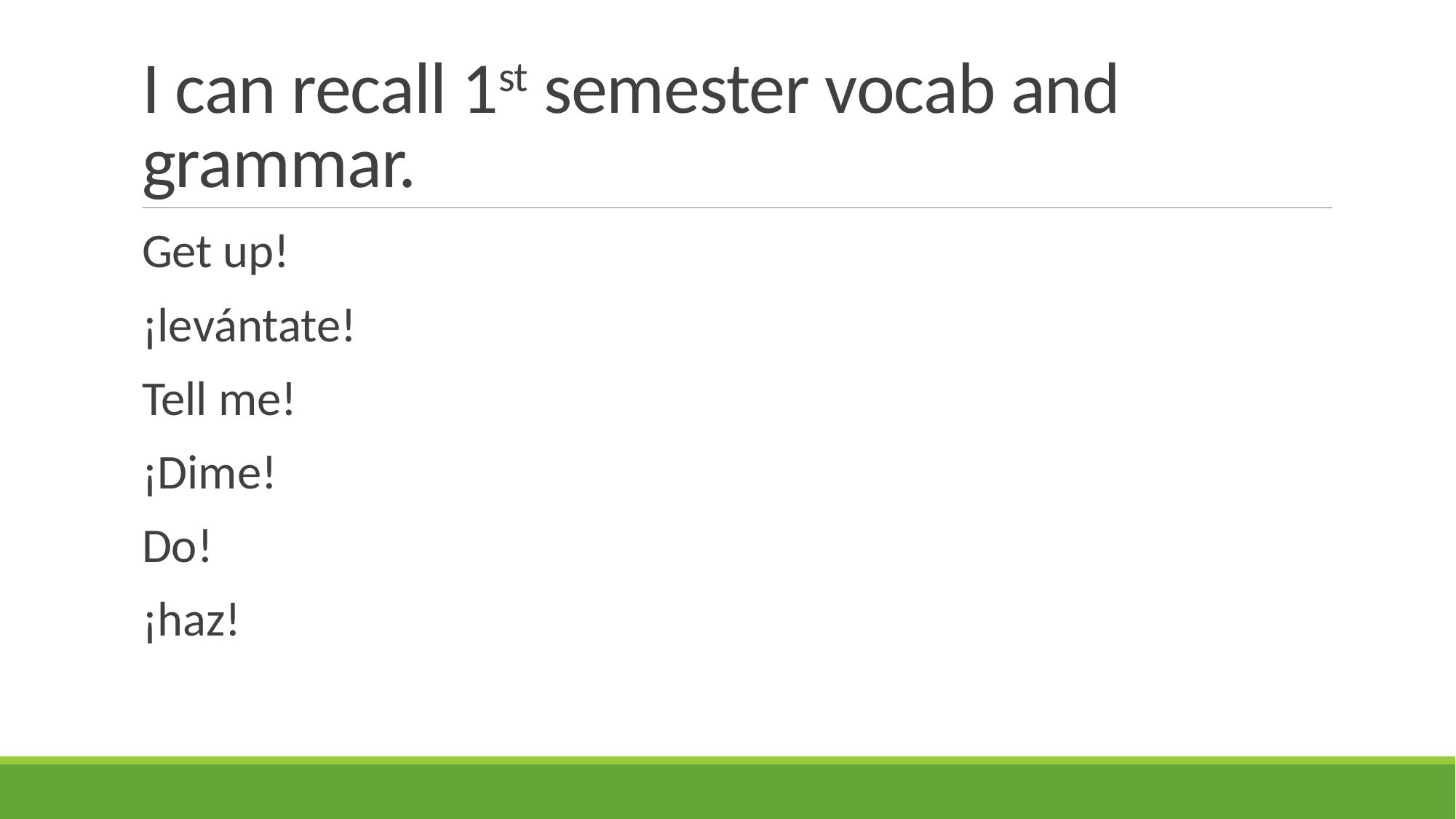

# I can recall 1st semester vocab and grammar.
Get up!
¡levántate!
Tell me!
¡Dime!
Do!
¡haz!